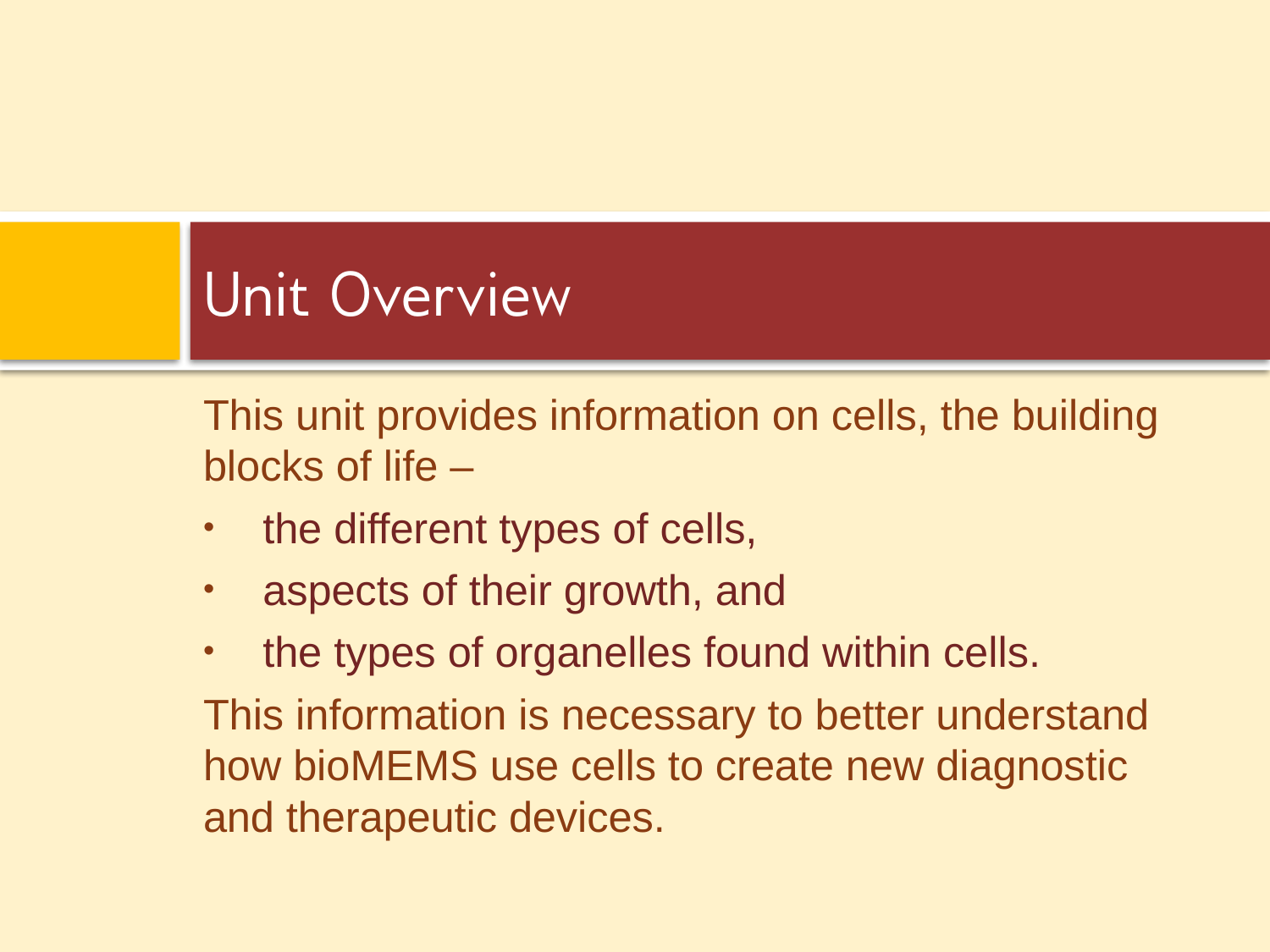

# Unit Overview
This unit provides information on cells, the building blocks of life –
the different types of cells,
aspects of their growth, and
the types of organelles found within cells.
This information is necessary to better understand how bioMEMS use cells to create new diagnostic and therapeutic devices.